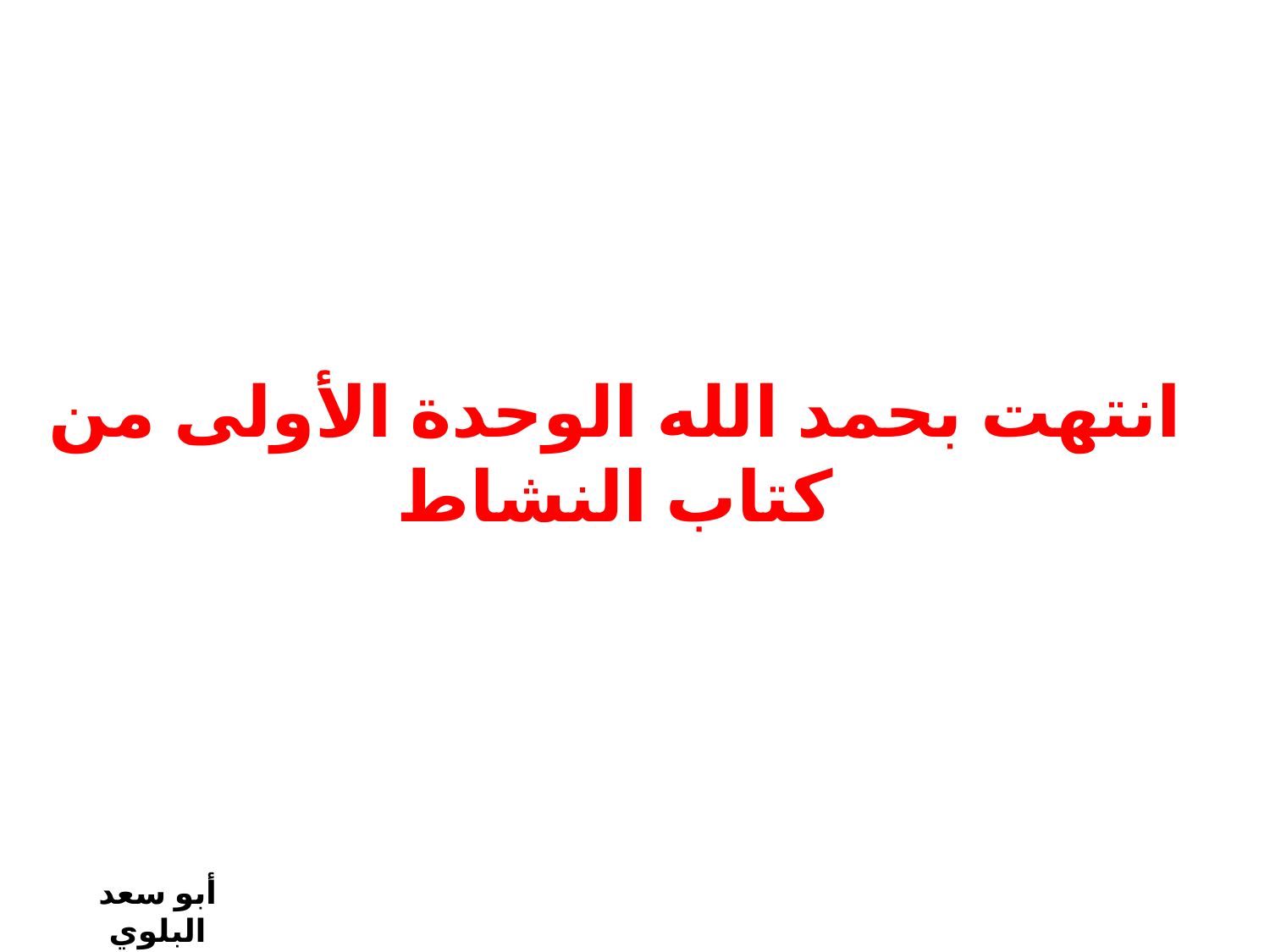

انتهت بحمد الله الوحدة الأولى من كتاب النشاط
أبو سعد البلوي